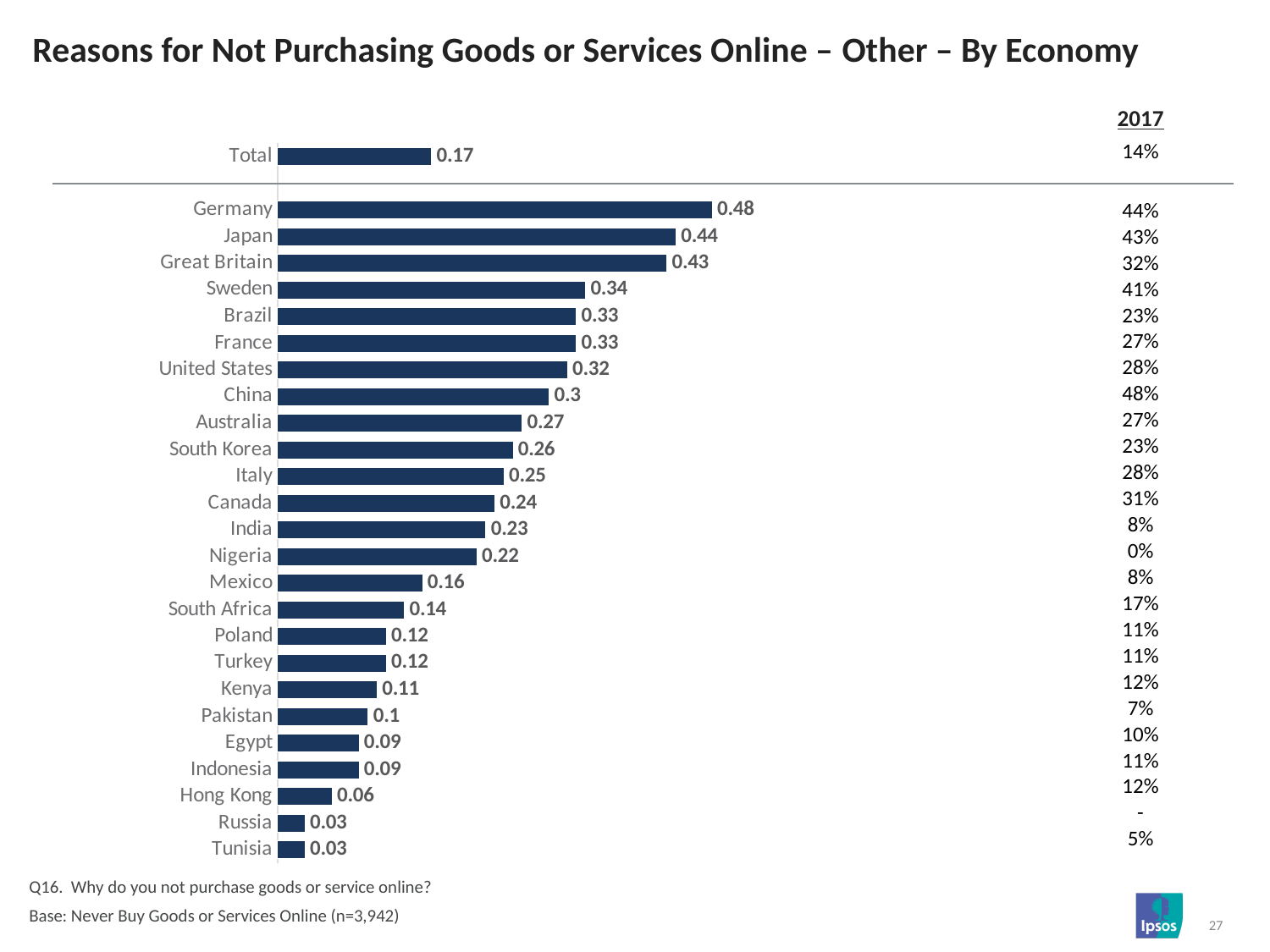

# Reasons for Not Purchasing Goods or Services Online – Other – By Economy
| 2017 |
| --- |
| 14% |
|  |
| 44% |
| 43% |
| 32% |
| 41% |
| 23% |
| 27% |
| 28% |
| 48% |
| 27% |
| 23% |
| 28% |
| 31% |
| 8% |
| 0% |
| 8% |
| 17% |
| 11% |
| 11% |
| 12% |
| 7% |
| 10% |
| 11% |
| 12% |
| - |
| 5% |

### Chart

| Category | Column1 |
|---|---|
| Total | 0.17 |
|  | None |
| Germany | 0.48 |
| Japan | 0.44 |
| Great Britain | 0.43 |
| Sweden | 0.34 |
| Brazil | 0.33 |
| France | 0.33 |
| United States | 0.32 |
| China | 0.3 |
| Australia | 0.27 |
| South Korea | 0.26 |
| Italy | 0.25 |
| Canada | 0.24 |
| India | 0.23 |
| Nigeria | 0.22 |
| Mexico | 0.16 |
| South Africa | 0.14 |
| Poland | 0.12 |
| Turkey | 0.12 |
| Kenya | 0.11 |
| Pakistan | 0.1 |
| Egypt | 0.09 |
| Indonesia | 0.09 |
| Hong Kong | 0.06 |
| Russia | 0.03 |
| Tunisia | 0.03 |
Q16.  Why do you not purchase goods or service online?
Base: Never Buy Goods or Services Online (n=3,942)